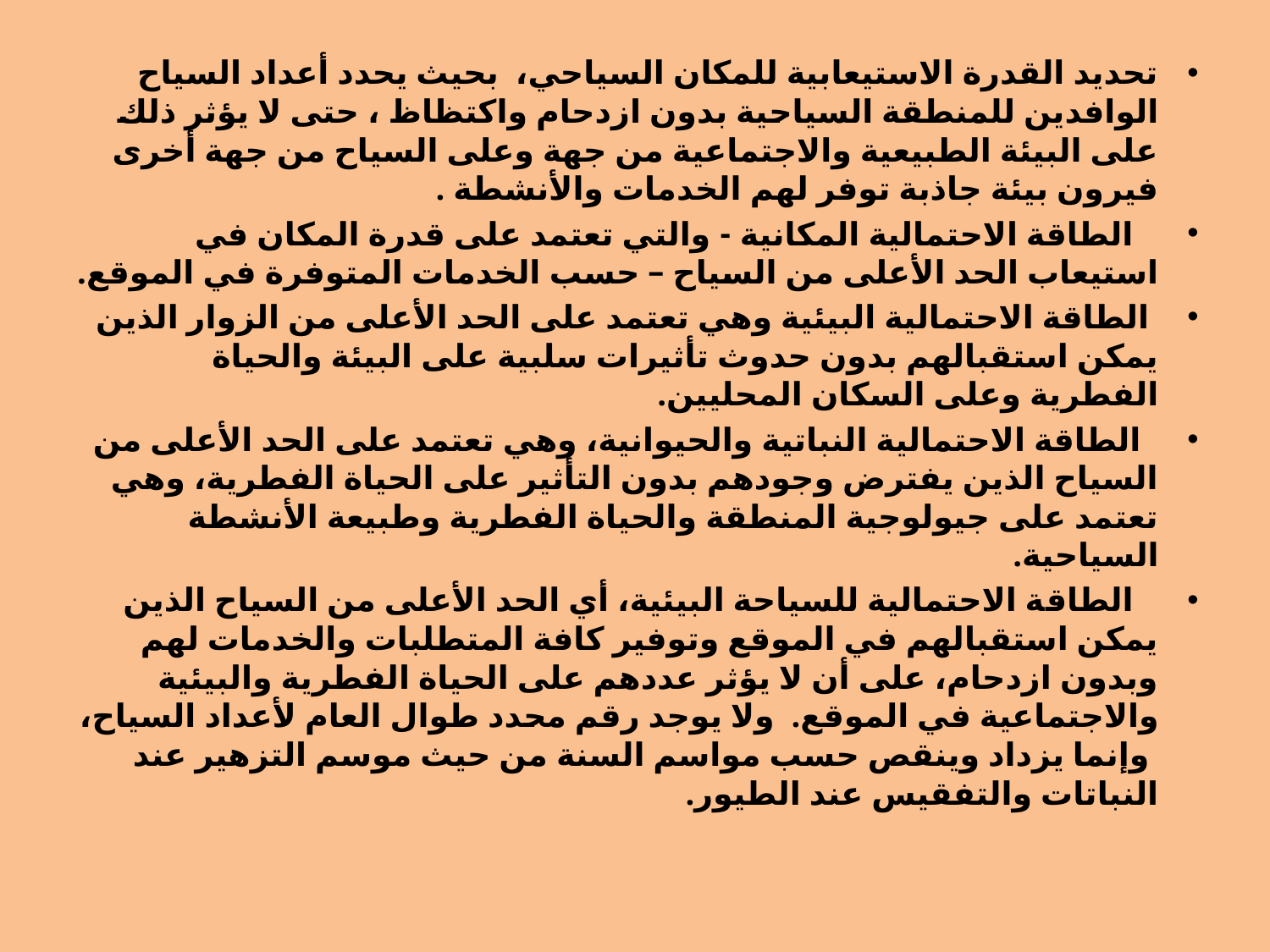

تحديد القدرة الاستيعابية للمكان السياحي،  بحيث يحدد أعداد السياح الوافدين للمنطقة السياحية بدون ازدحام واكتظاظ ، حتى لا يؤثر ذلك على البيئة الطبيعية والاجتماعية من جهة وعلى السياح من جهة أخرى فيرون بيئة جاذبة توفر لهم الخدمات والأنشطة .
   الطاقة الاحتمالية المكانية - والتي تعتمد على قدرة المكان في استيعاب الحد الأعلى من السياح – حسب الخدمات المتوفرة في الموقع.
 الطاقة الاحتمالية البيئية وهي تعتمد على الحد الأعلى من الزوار الذين يمكن استقبالهم بدون حدوث تأثيرات سلبية على البيئة والحياة الفطرية وعلى السكان المحليين.
  الطاقة الاحتمالية النباتية والحيوانية، وهي تعتمد على الحد الأعلى من السياح الذين يفترض وجودهم بدون التأثير على الحياة الفطرية، وهي تعتمد على جيولوجية المنطقة والحياة الفطرية وطبيعة الأنشطة السياحية.
   الطاقة الاحتمالية للسياحة البيئية، أي الحد الأعلى من السياح الذين يمكن استقبالهم في الموقع وتوفير كافة المتطلبات والخدمات لهم وبدون ازدحام، على أن لا يؤثر عددهم على الحياة الفطرية والبيئية والاجتماعية في الموقع.  ولا يوجد رقم محدد طوال العام لأعداد السياح،  وإنما يزداد وينقص حسب مواسم السنة من حيث موسم التزهير عند النباتات والتفقيس عند الطيور.